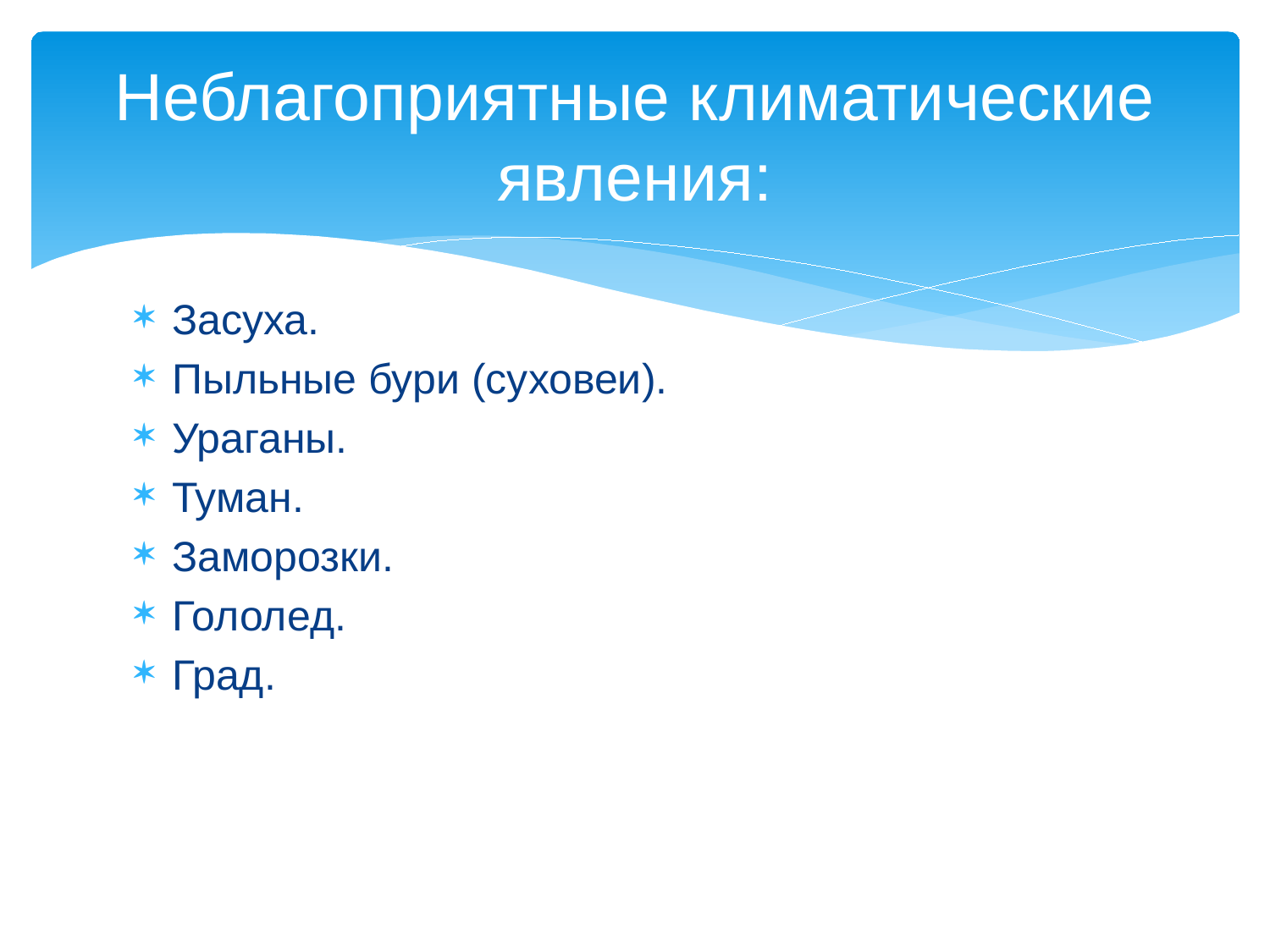

# Неблагоприятные климатические явления:
Засуха.
Пыльные бури (суховеи).
Ураганы.
Туман.
Заморозки.
Гололед.
Град.